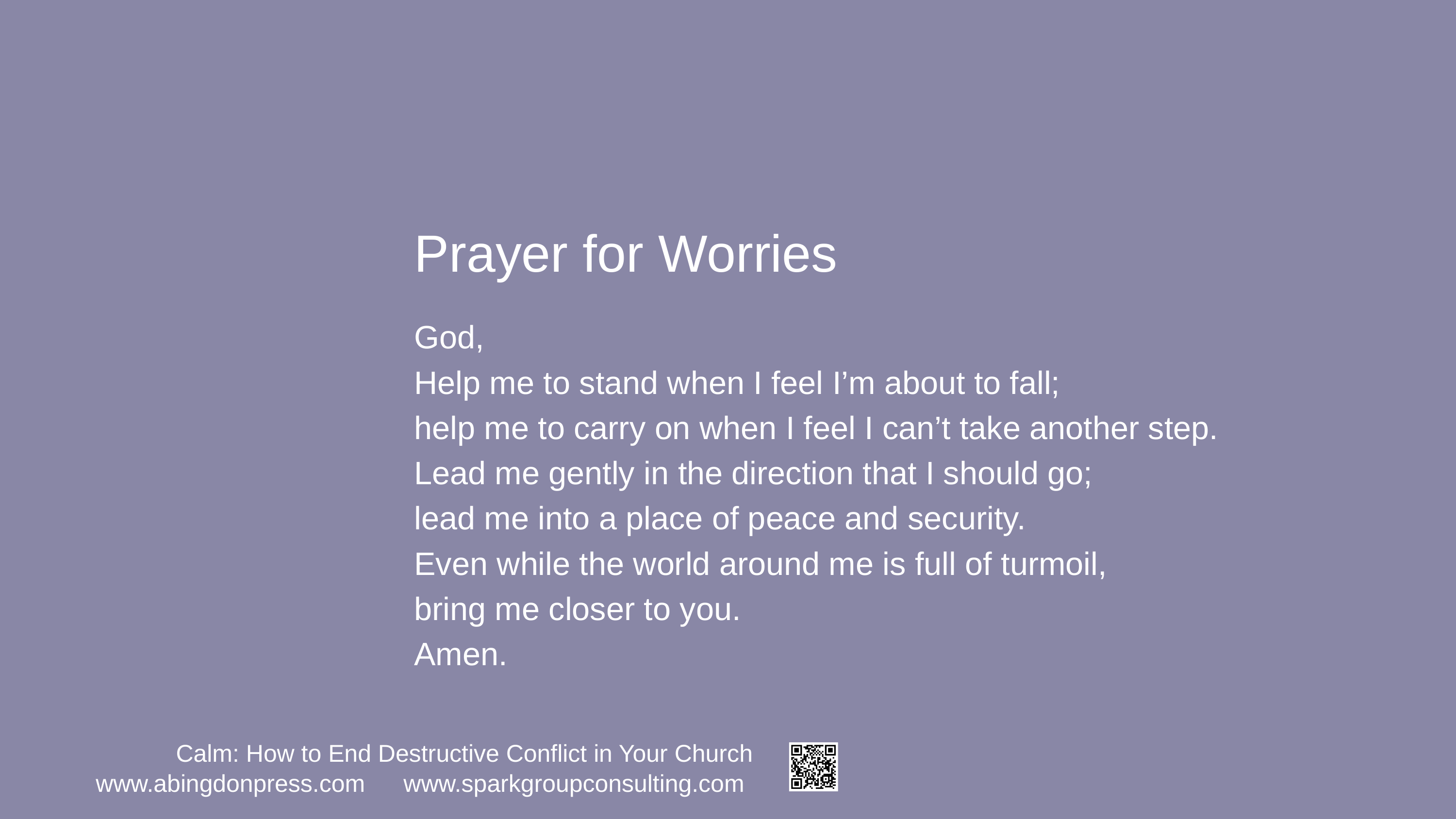

Prayer for Worries
God,
Help me to stand when I feel I’m about to fall;
help me to carry on when I feel I can’t take another step.
Lead me gently in the direction that I should go;
lead me into a place of peace and security.
Even while the world around me is full of turmoil,
bring me closer to you.
Amen.
Calm: How to End Destructive Conflict in Your Church

www.abingdonpress.com
www.sparkgroupconsulting.com